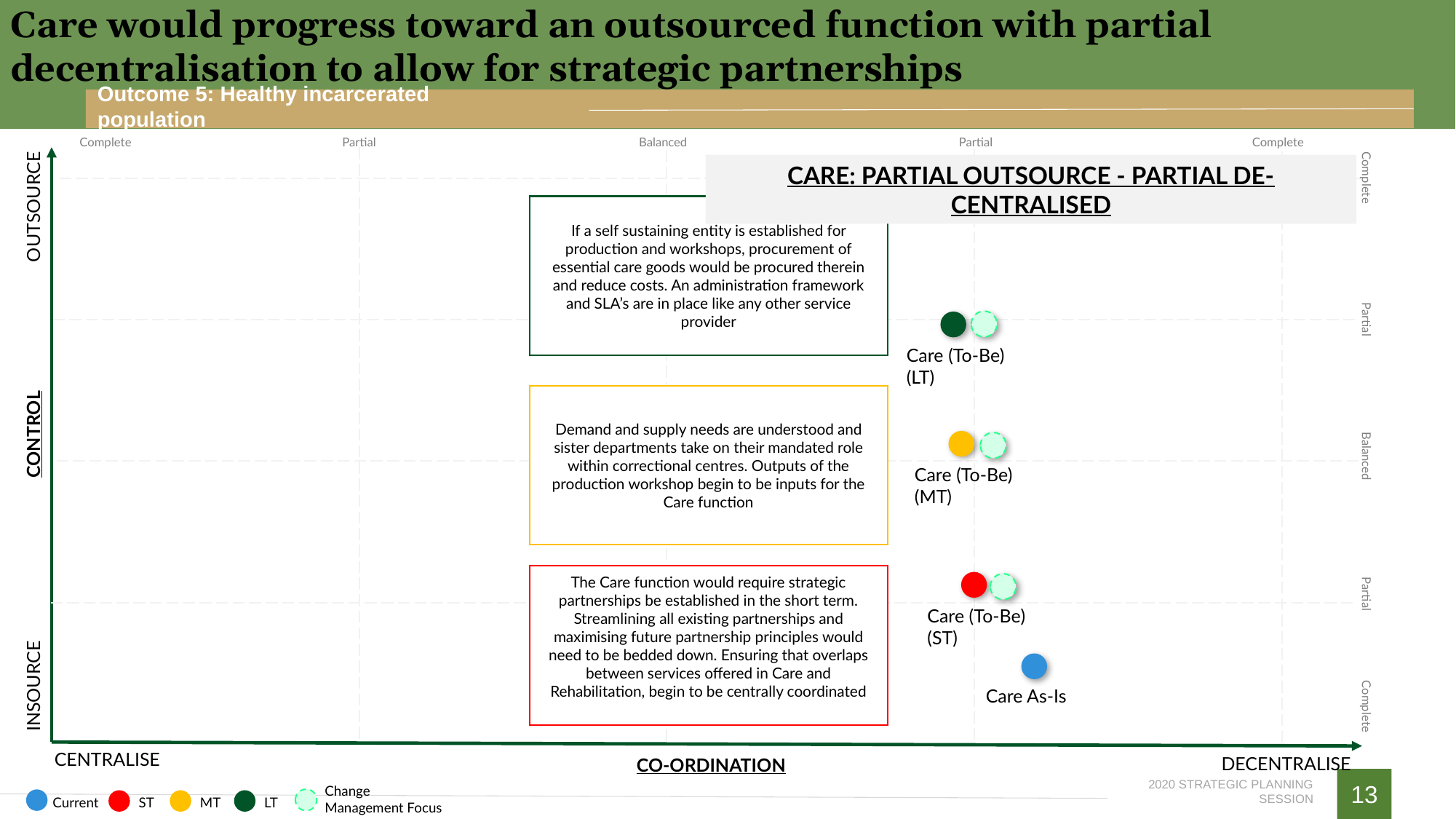

Care would progress toward an outsourced function with partial decentralisation to allow for strategic partnerships
Outcome 5: Healthy incarcerated population
Complete
Partial
Balanced
Partial
Complete
OUTSOURCE
CONTROL
INSOURCE
CARE: PARTIAL OUTSOURCE - PARTIAL DE-CENTRALISED
If a self sustaining entity is established for production and workshops, procurement of essential care goods would be procured therein and reduce costs. An administration framework and SLA’s are in place like any other service provider

Care (To-Be) (LT)

Demand and supply needs are understood and sister departments take on their mandated role within correctional centres. Outputs of the production workshop begin to be inputs for the Care function

Care (To-Be) (MT)

Complete
Partial
Partial
Complete
Balanced
The Care function would require strategic partnerships be established in the short term. Streamlining all existing partnerships and maximising future partnership principles would need to be bedded down. Ensuring that overlaps between services offered in Care and Rehabilitation, begin to be centrally coordinated

Care (To-Be) (ST)

Care As-Is
CENTRALISE
CO-ORDINATION
DECENTRALISE
Change Management Focus

Current

ST

MT

LT